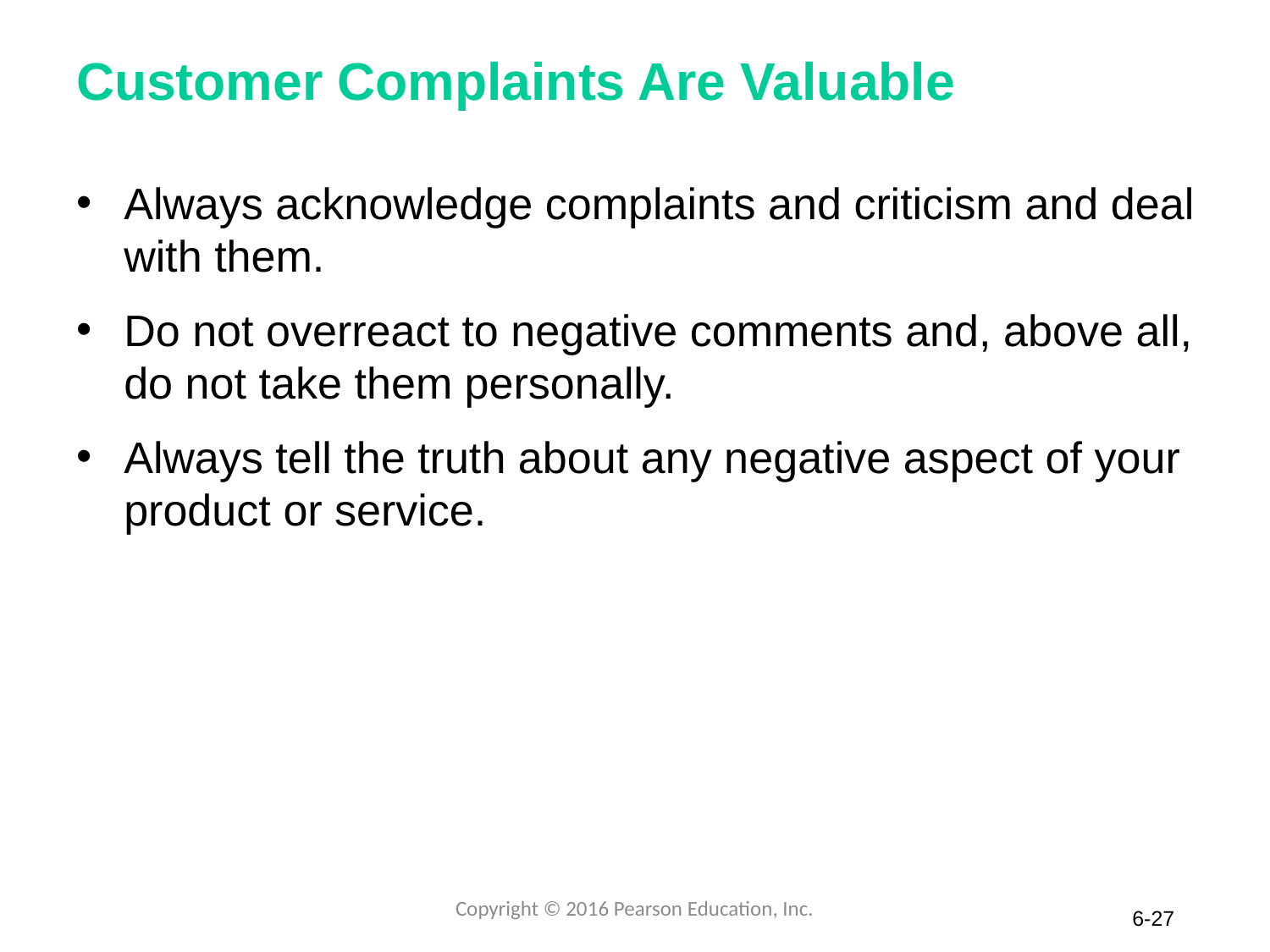

# Customer Complaints Are Valuable
Always acknowledge complaints and criticism and deal with them.

Do not overreact to negative comments and, above all, do not take them personally.

Always tell the truth about any negative aspect of your product or service.
Copyright © 2016 Pearson Education, Inc.